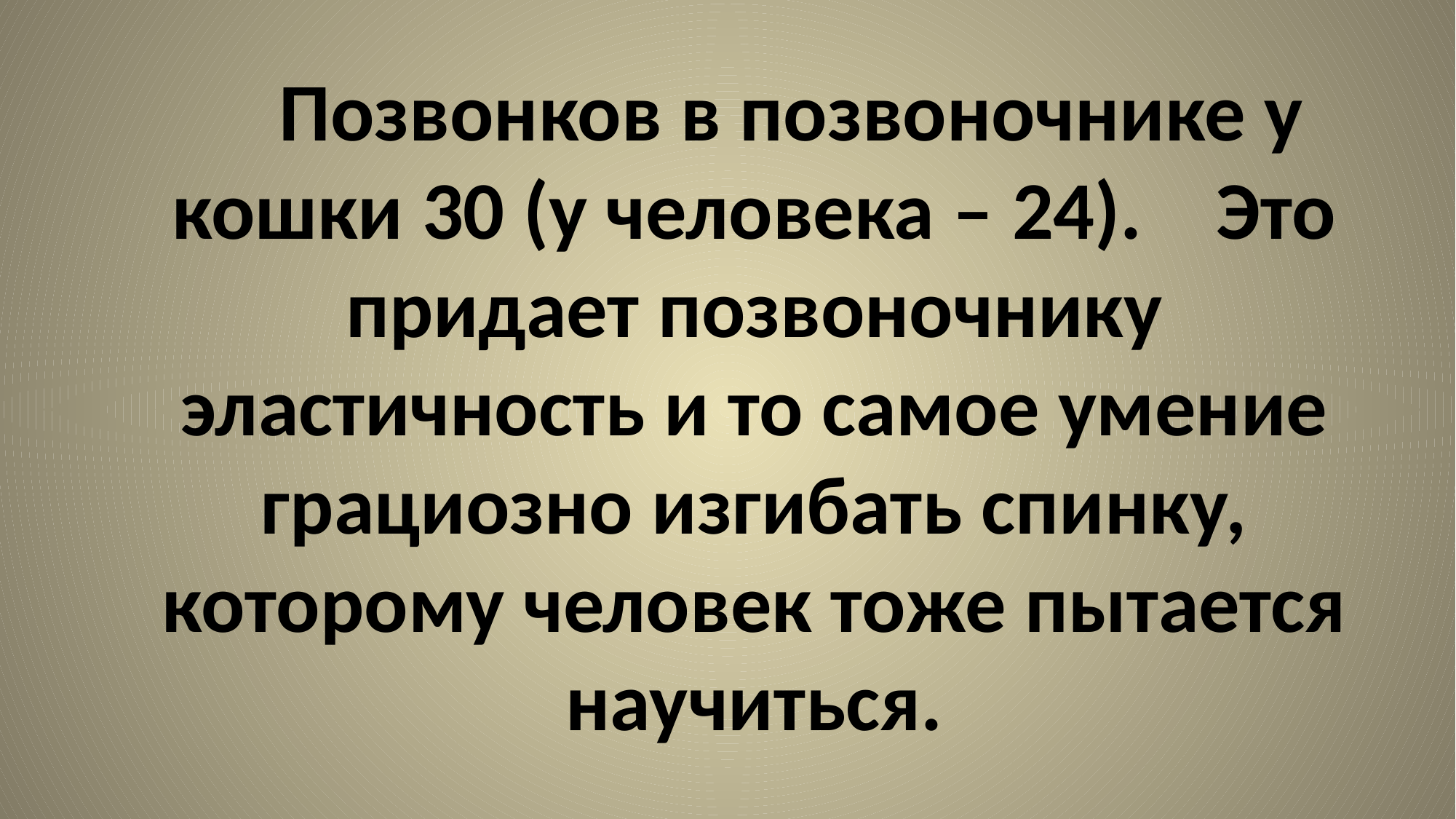

# Позвонков в позвоночнике у кошки 30 (у человека – 24).    Это придает позвоночнику эластичность и то самое умение грациозно изгибать спинку, которому человек тоже пытается научиться.